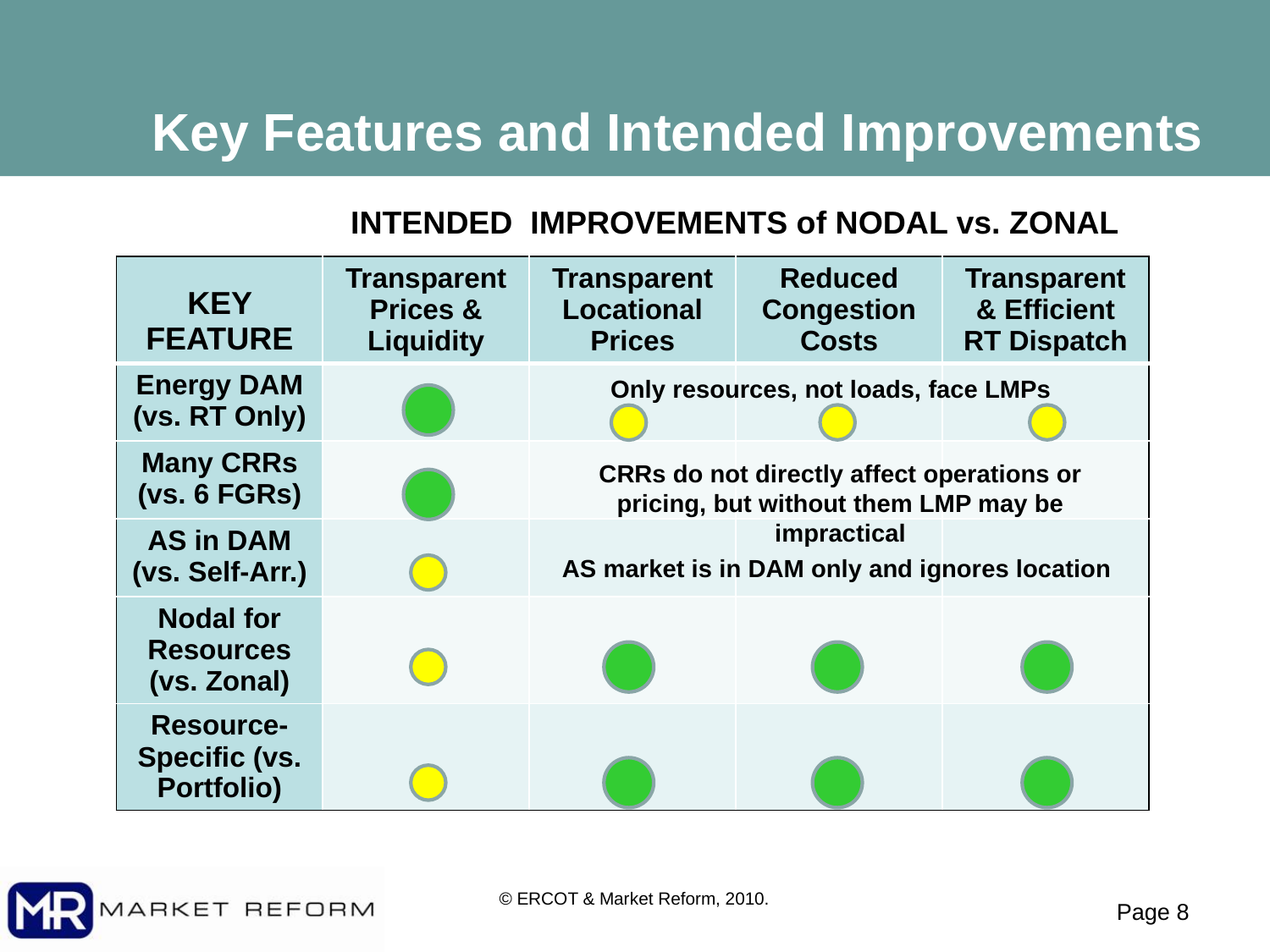

# Key Features and Intended Improvements
INTENDED  IMPROVEMENTS of NODAL vs. ZONAL
| KEY FEATURE | Transparent Prices & Liquidity | Transparent Locational Prices | Reduced Congestion Costs | Transparent & Efficient RT Dispatch |
| --- | --- | --- | --- | --- |
| Energy DAM (vs. RT Only) |  |  |  |  |
| Many CRRs (vs. 6 FGRs) |  |  |  |  |
| AS in DAM (vs. Self-Arr.) |  |  |  |  |
| Nodal for Resources (vs. Zonal) |  |  |  |  |
| Resource-Specific (vs. Portfolio) |  |  |  |  |
Only resources, not loads, face LMPs

CRRs do not directly affect operations or pricing, but without them LMP may be impractical

AS market is in DAM only and ignores location

© ERCOT & Market Reform, 2010.
Page 8